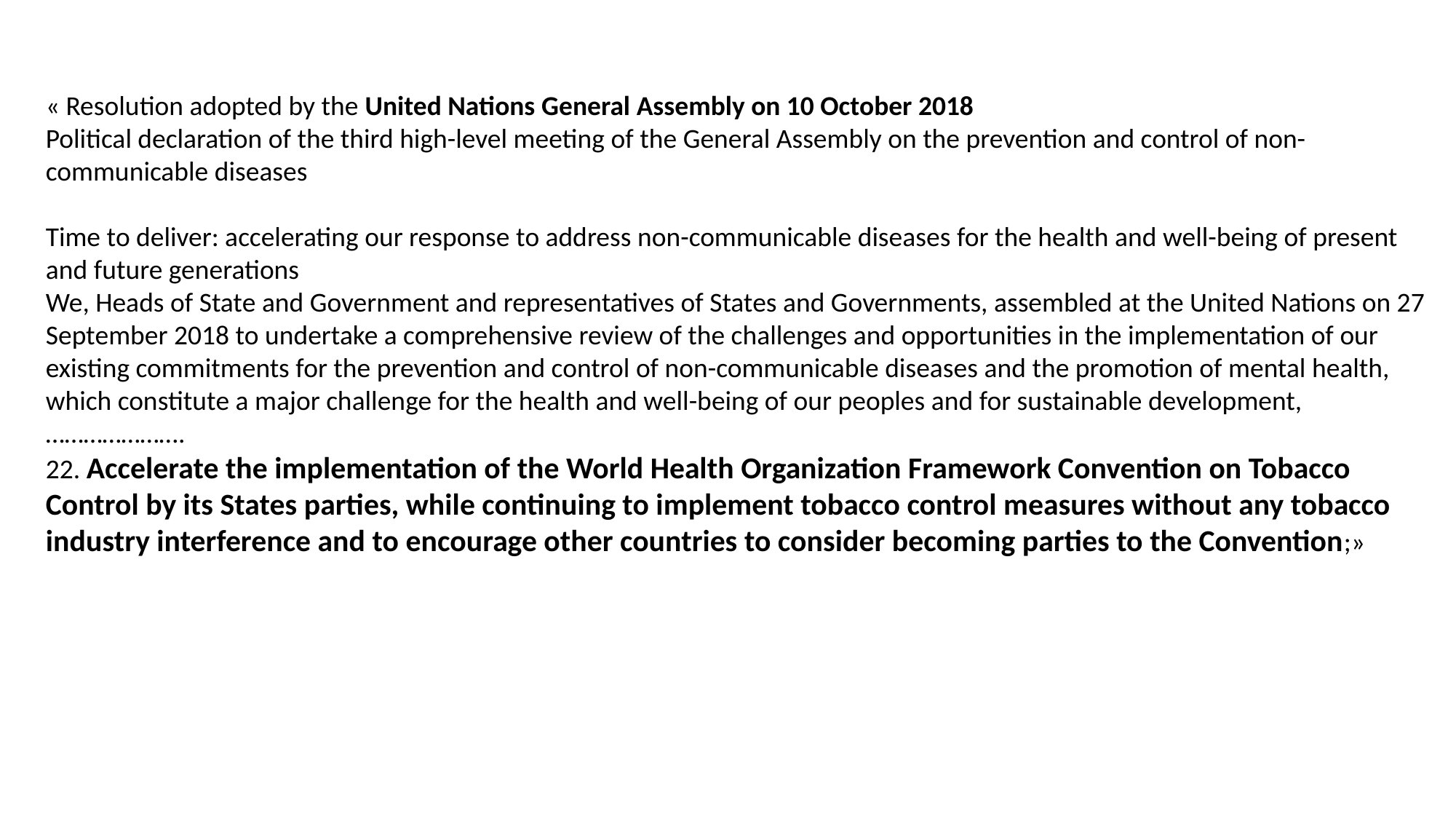

« Resolution adopted by the United Nations General Assembly on 10 October 2018
Political declaration of the third high-level meeting of the General Assembly on the prevention and control of non-communicable diseases

Time to deliver: accelerating our response to address non-communicable diseases for the health and well-being of present and future generations
We, Heads of State and Government and representatives of States and Governments, assembled at the United Nations on 27 September 2018 to undertake a comprehensive review of the challenges and opportunities in the implementation of our existing commitments for the prevention and control of non-communicable diseases and the promotion of mental health, which constitute a major challenge for the health and well-being of our peoples and for sustainable development,
………………….
22. Accelerate the implementation of the World Health Organization Framework Convention on Tobacco Control by its States parties, while continuing to implement tobacco control measures without any tobacco industry interference and to encourage other countries to consider becoming parties to the Convention;»